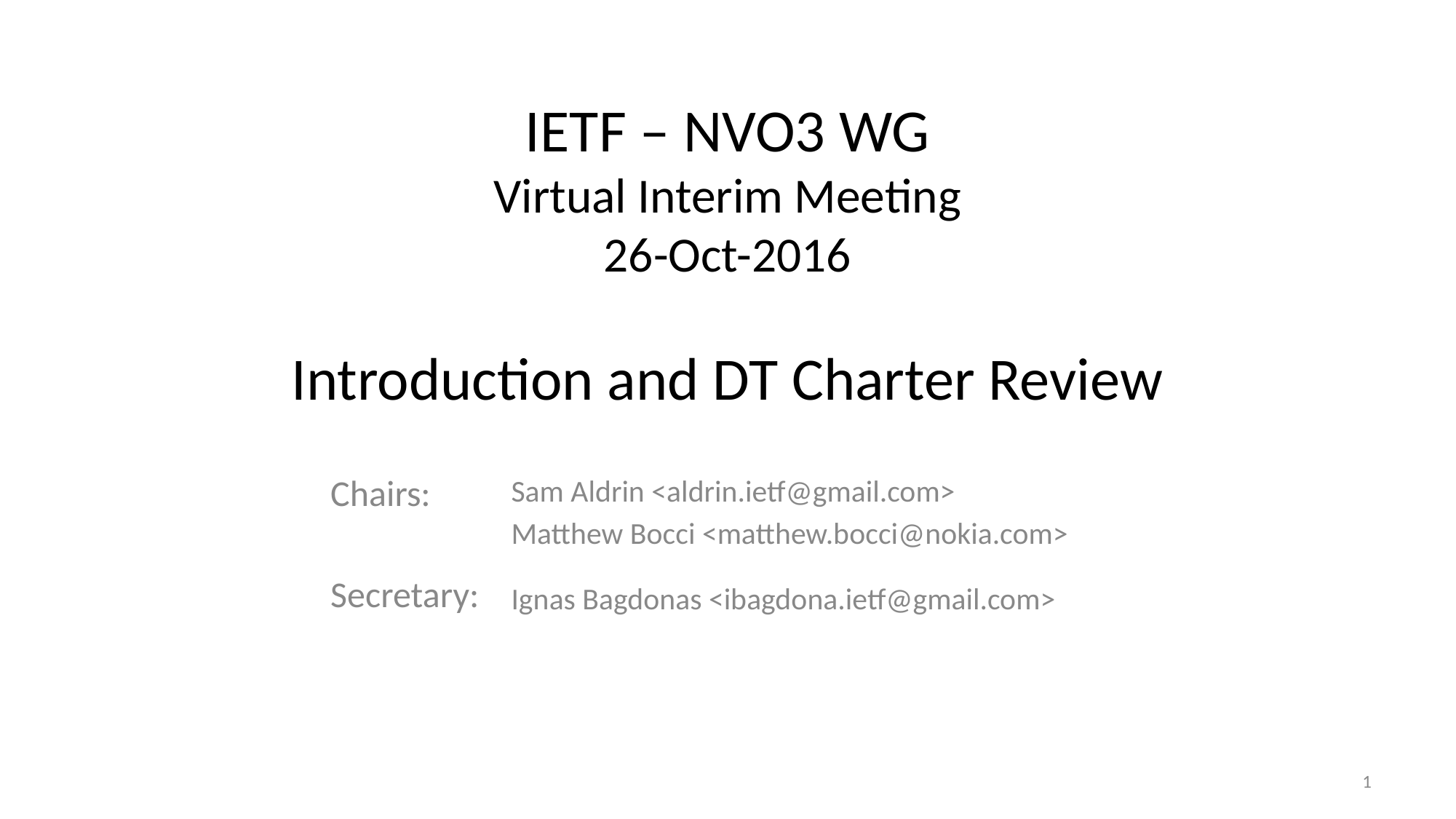

# IETF – NVO3 WG Virtual Interim Meeting 26-Oct-2016 Introduction and DT Charter Review
Chairs:

Secretary:
Sam Aldrin <aldrin.ietf@gmail.com>
Matthew Bocci <matthew.bocci@nokia.com>

Ignas Bagdonas <ibagdona.ietf@gmail.com>
1